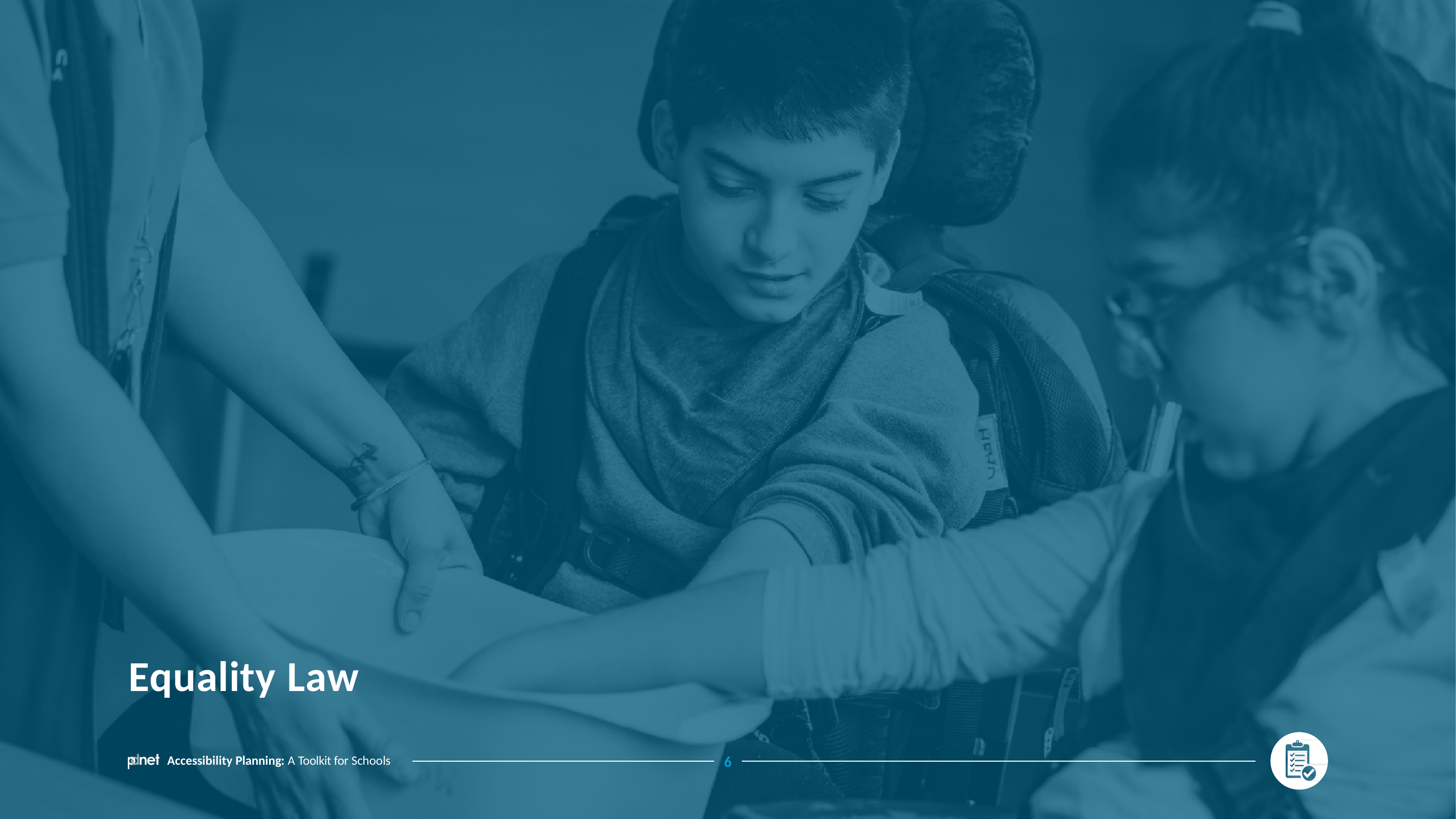

# Equality Law

Accessibility Planning: A Toolkit for Schools
6